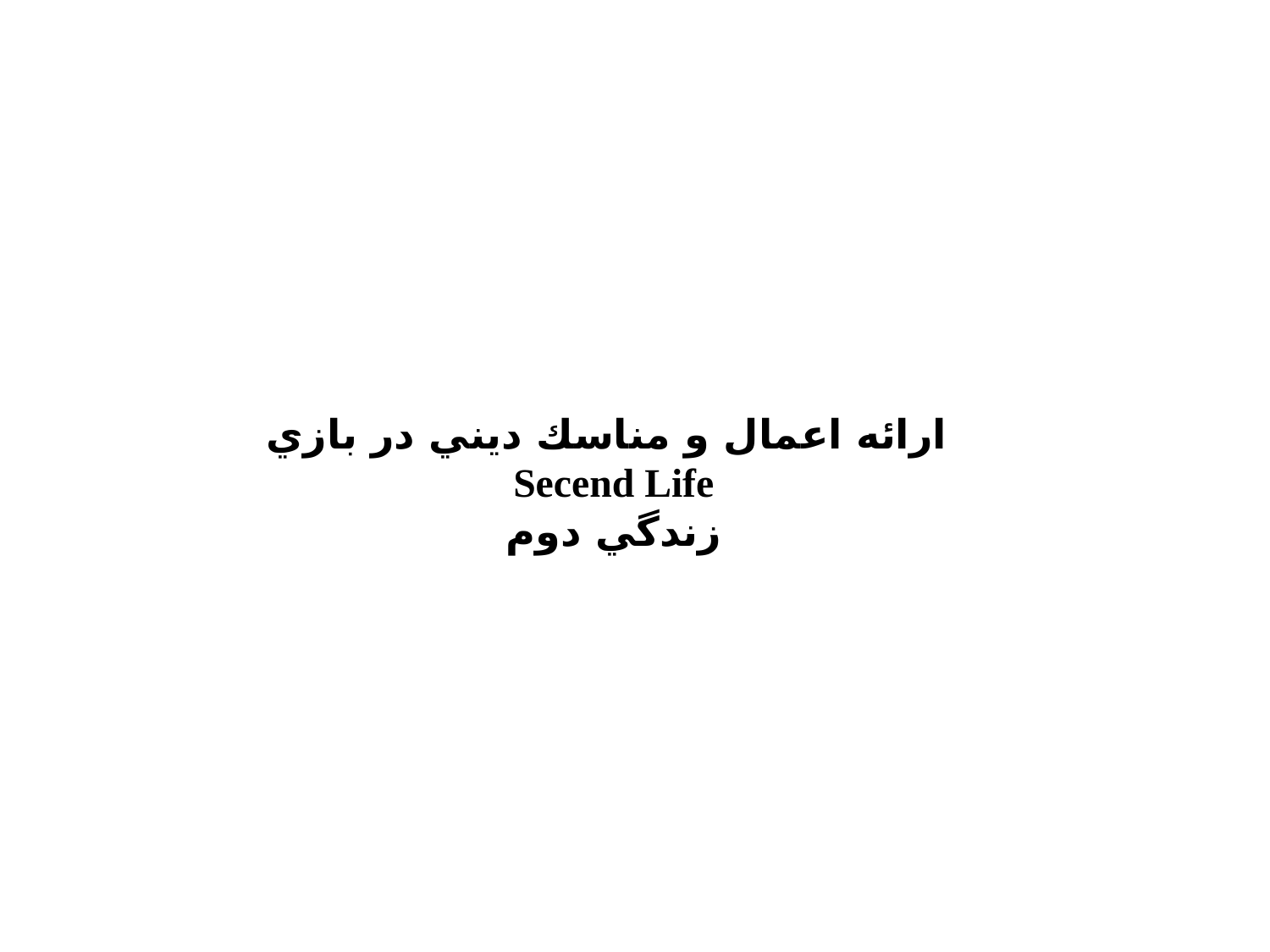

# ارائه اعمال و مناسك ديني در بازي Secend Life زندگي دوم